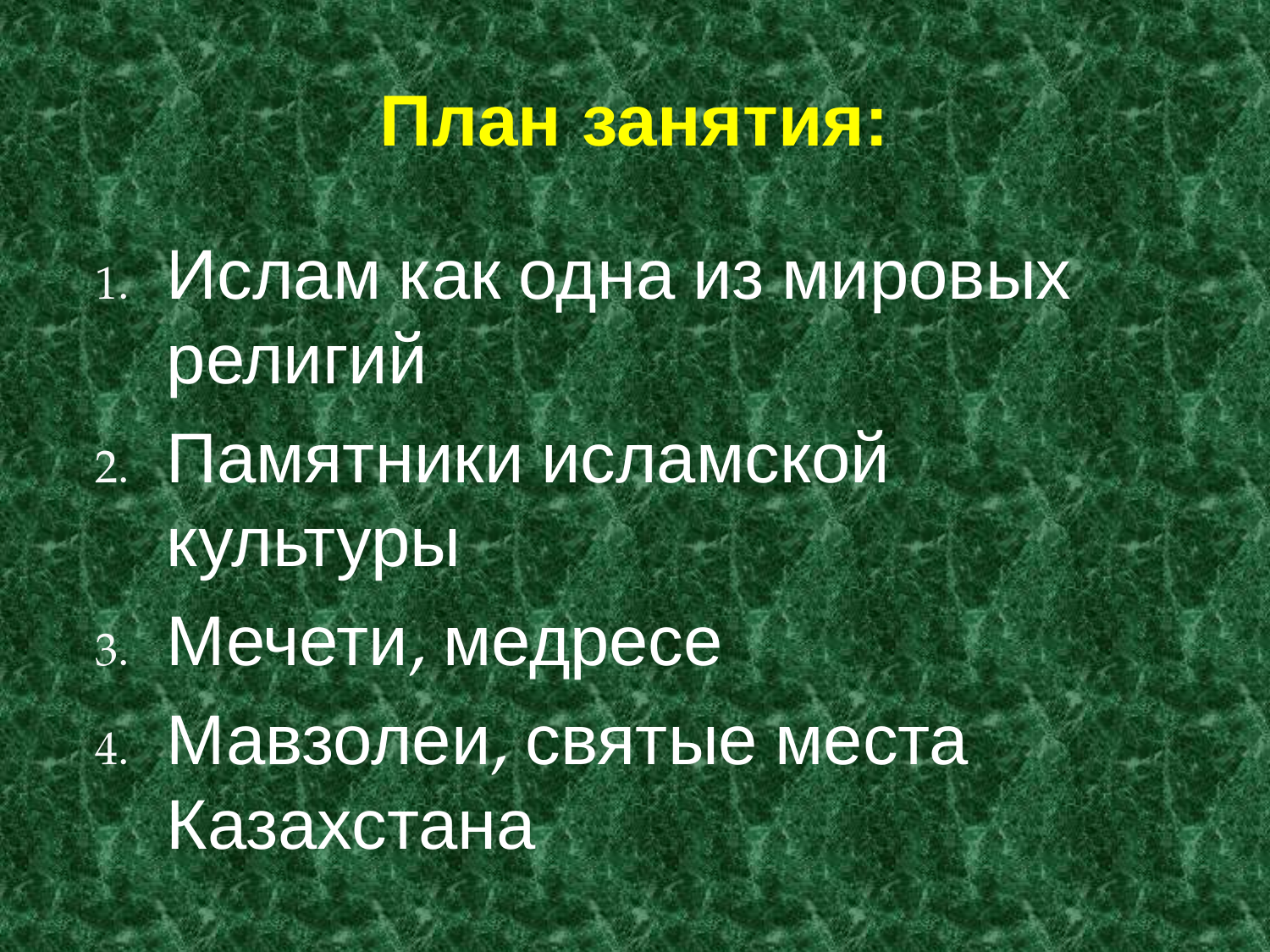

# План занятия:
Ислам как одна из мировых религий
Памятники исламской культуры
Мечети, медресе
Мавзолеи, святые места Казахстана